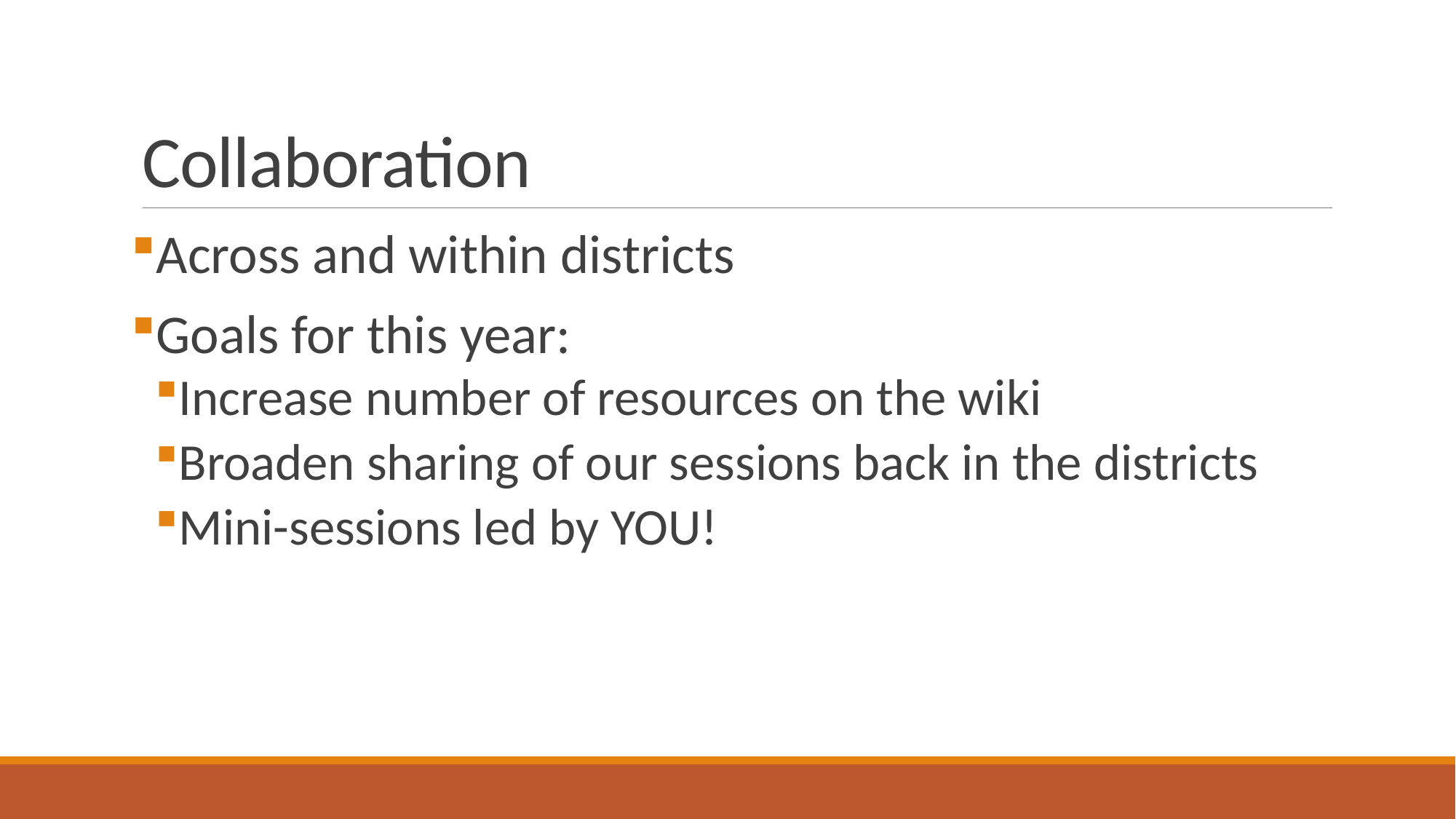

# Collaboration
Across and within districts
Goals for this year:
Increase number of resources on the wiki
Broaden sharing of our sessions back in the districts
Mini-sessions led by YOU!